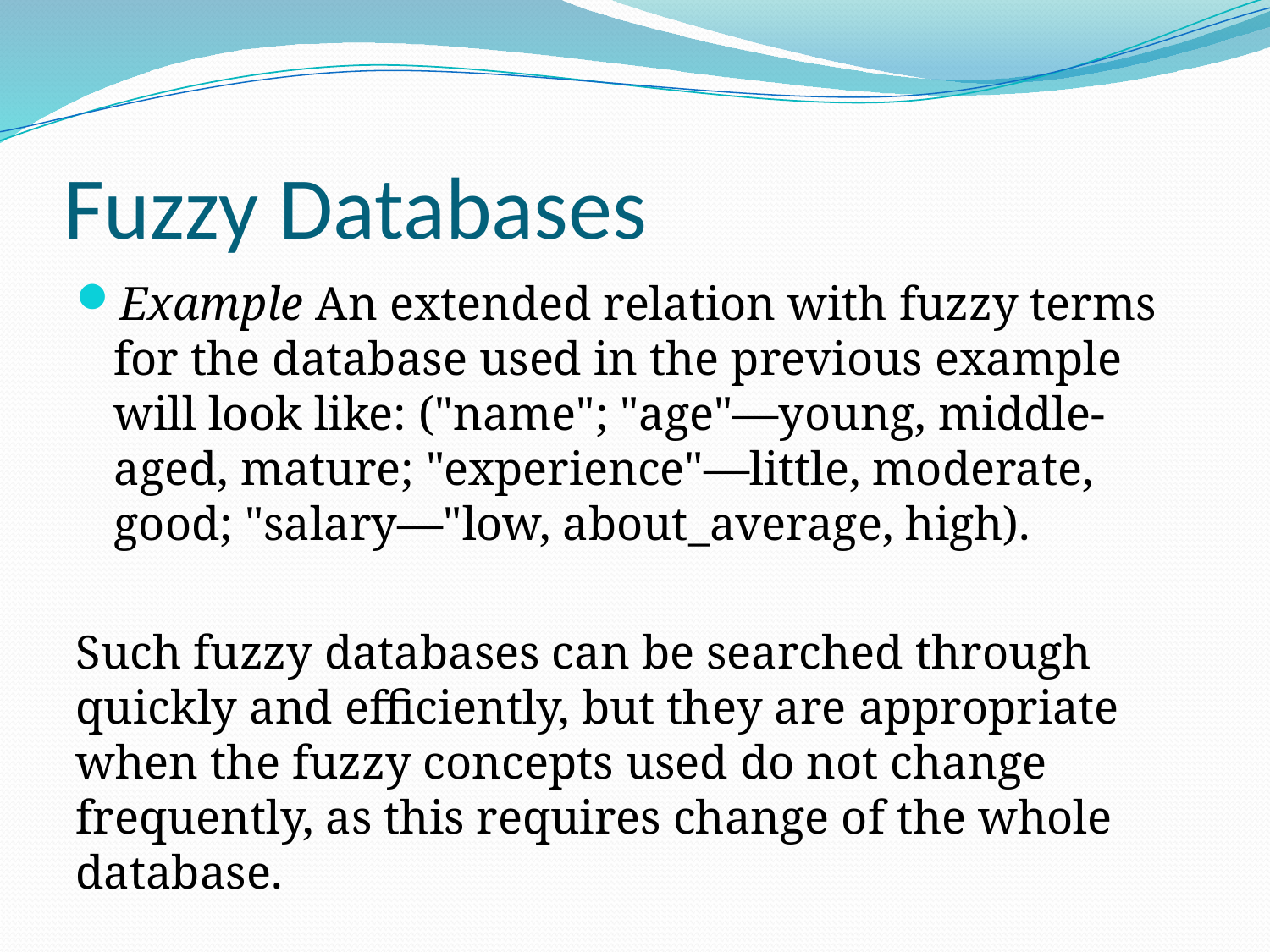

# Fuzzy Databases
Example An extended relation with fuzzy terms for the database used in the previous example will look like: ("name"; "age"—young, middle-aged, mature; "experience"—little, moderate, good; "salary—"low, about_average, high).

Such fuzzy databases can be searched through quickly and efficiently, but they are appropriate when the fuzzy concepts used do not change frequently, as this requires change of the whole database.